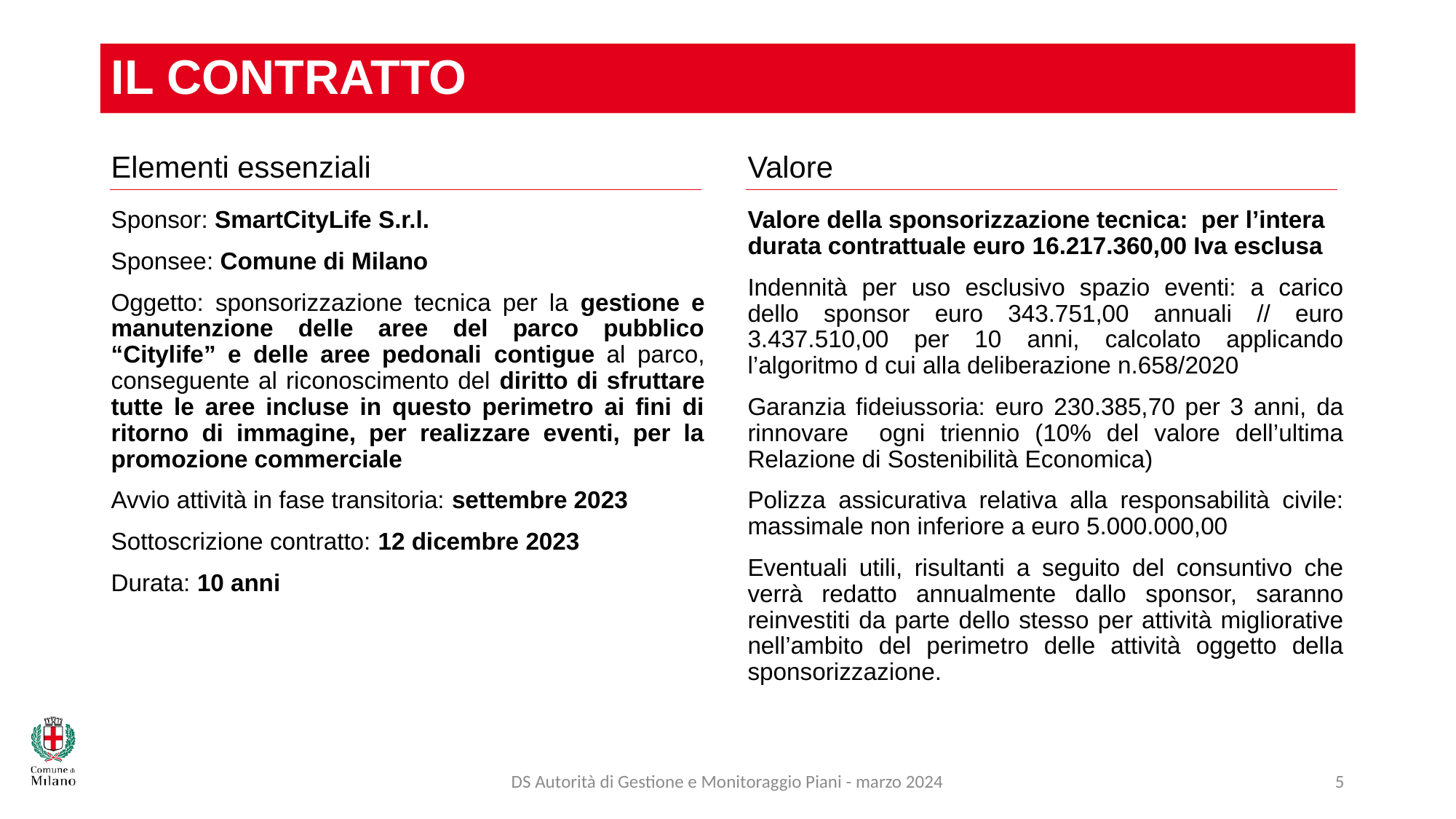

# Il Contratto
Elementi essenziali
Valore
Sponsor: SmartCityLife S.r.l.
Sponsee: Comune di Milano
Oggetto: sponsorizzazione tecnica per la gestione e manutenzione delle aree del parco pubblico “Citylife” e delle aree pedonali contigue al parco, conseguente al riconoscimento del diritto di sfruttare tutte le aree incluse in questo perimetro ai fini di ritorno di immagine, per realizzare eventi, per la promozione commerciale
Avvio attività in fase transitoria: settembre 2023
Sottoscrizione contratto: 12 dicembre 2023
Durata: 10 anni

Valore della sponsorizzazione tecnica:  per l’intera durata contrattuale euro 16.217.360,00 Iva esclusa
Indennità per uso esclusivo spazio eventi: a carico dello sponsor euro 343.751,00 annuali // euro 3.437.510,00 per 10 anni, calcolato applicando l’algoritmo d cui alla deliberazione n.658/2020
Garanzia fideiussoria: euro 230.385,70 per 3 anni, da rinnovare  ogni triennio (10% del valore dell’ultima Relazione di Sostenibilità Economica)
Polizza assicurativa relativa alla responsabilità civile: massimale non inferiore a euro 5.000.000,00
Eventuali utili, risultanti a seguito del consuntivo che verrà redatto annualmente dallo sponsor, saranno reinvestiti da parte dello stesso per attività migliorative nell’ambito del perimetro delle attività oggetto della sponsorizzazione.
DS Autorità di Gestione e Monitoraggio Piani - marzo 2024
5